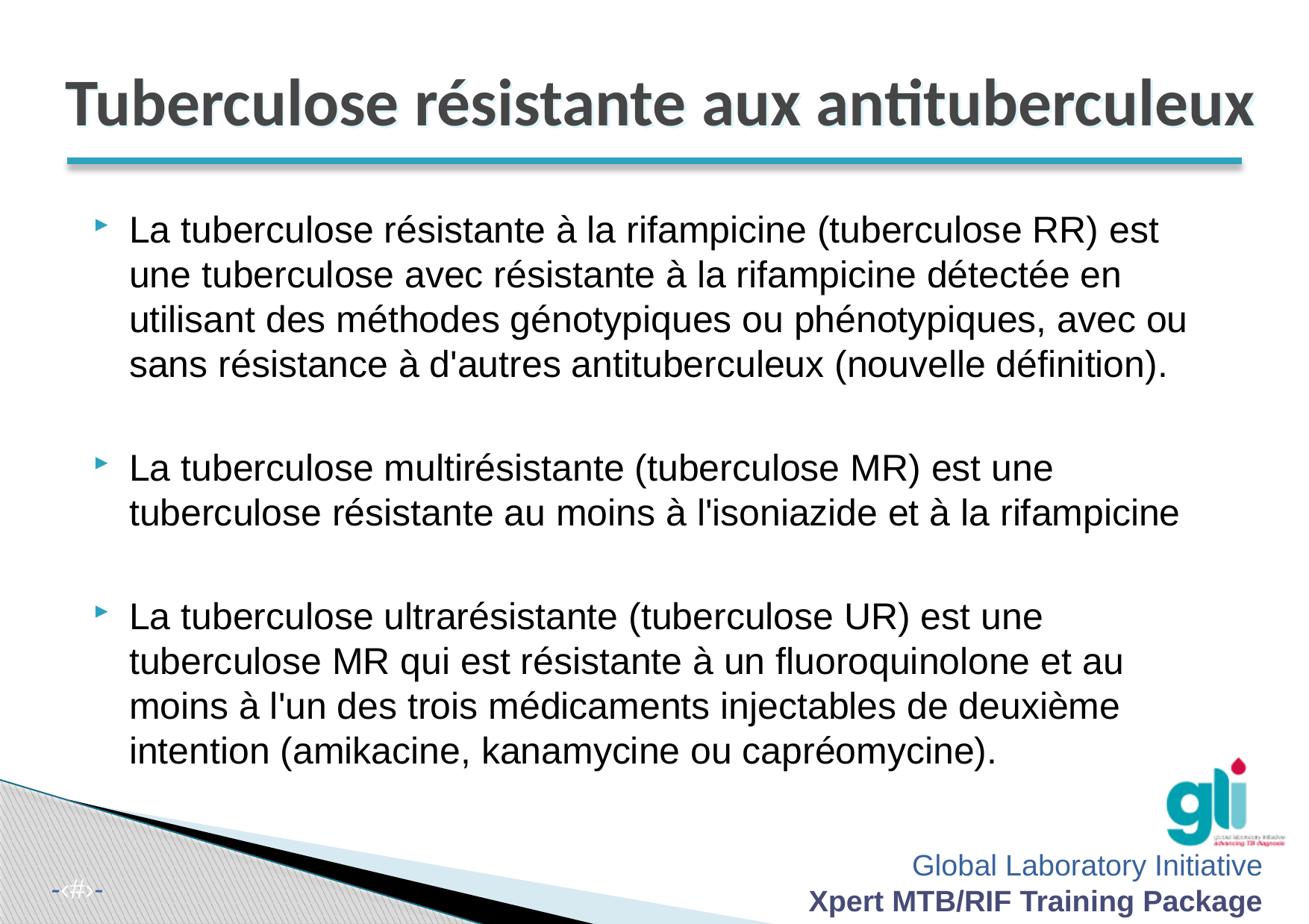

# Tuberculose résistante aux antituberculeux
La tuberculose résistante à la rifampicine (tuberculose RR) est une tuberculose avec résistante à la rifampicine détectée en utilisant des méthodes génotypiques ou phénotypiques, avec ou sans résistance à d'autres antituberculeux (nouvelle définition).

La tuberculose multirésistante (tuberculose MR) est une tuberculose résistante au moins à l'isoniazide et à la rifampicine

La tuberculose ultrarésistante (tuberculose UR) est une tuberculose MR qui est résistante à un fluoroquinolone et au moins à l'un des trois médicaments injectables de deuxième intention (amikacine, kanamycine ou capréomycine).